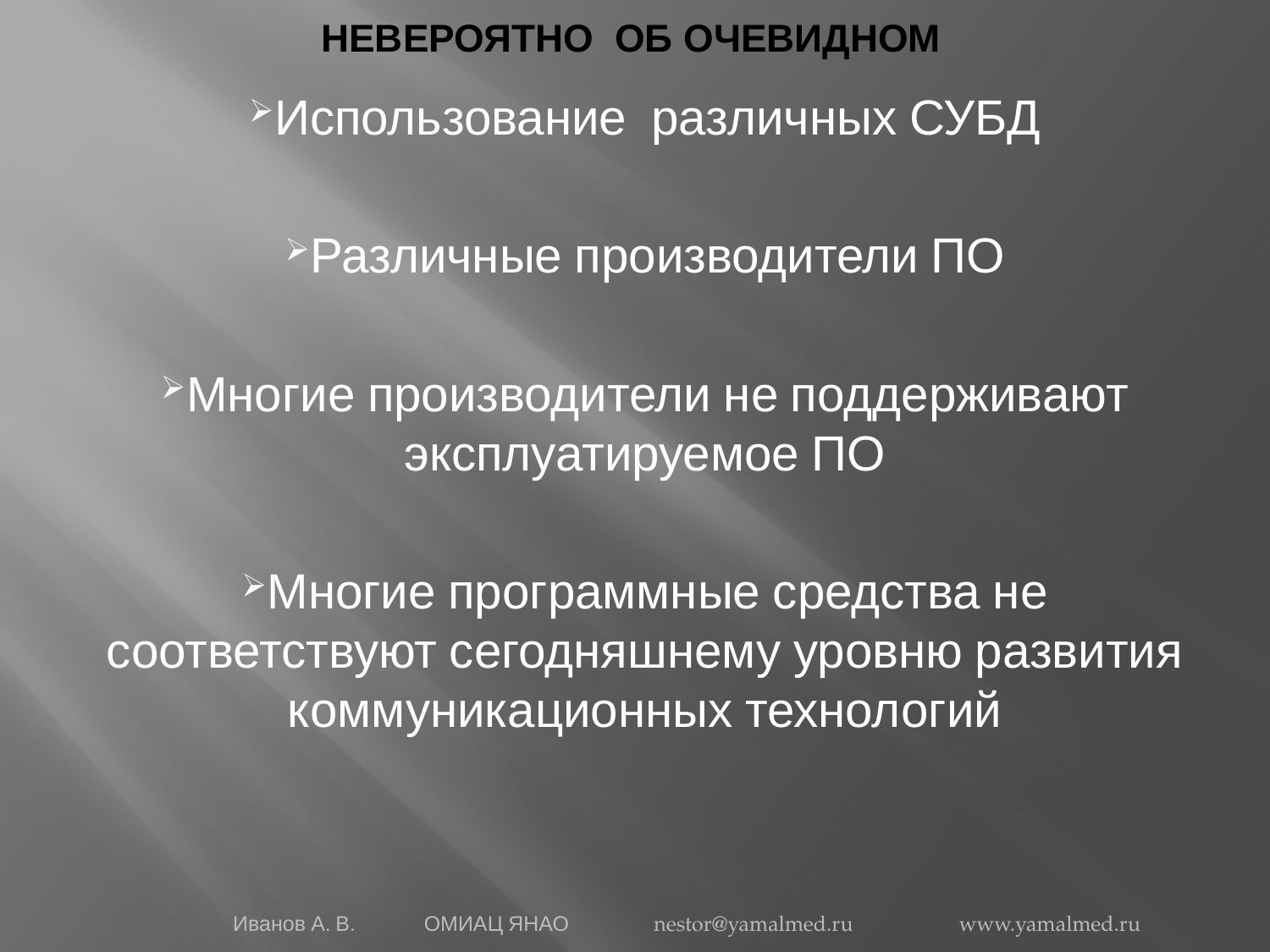

# Невероятно  об очевидном
Использование  различных СУБД

Различные производители ПО

Многие производители не поддерживают эксплуатируемое ПО

Многие программные средства не соответствуют сегодняшнему уровню развития коммуникационных технологий
Иванов А. В.             ОМИАЦ ЯНАО                nestor@yamalmed.ru                    www.yamalmed.ru